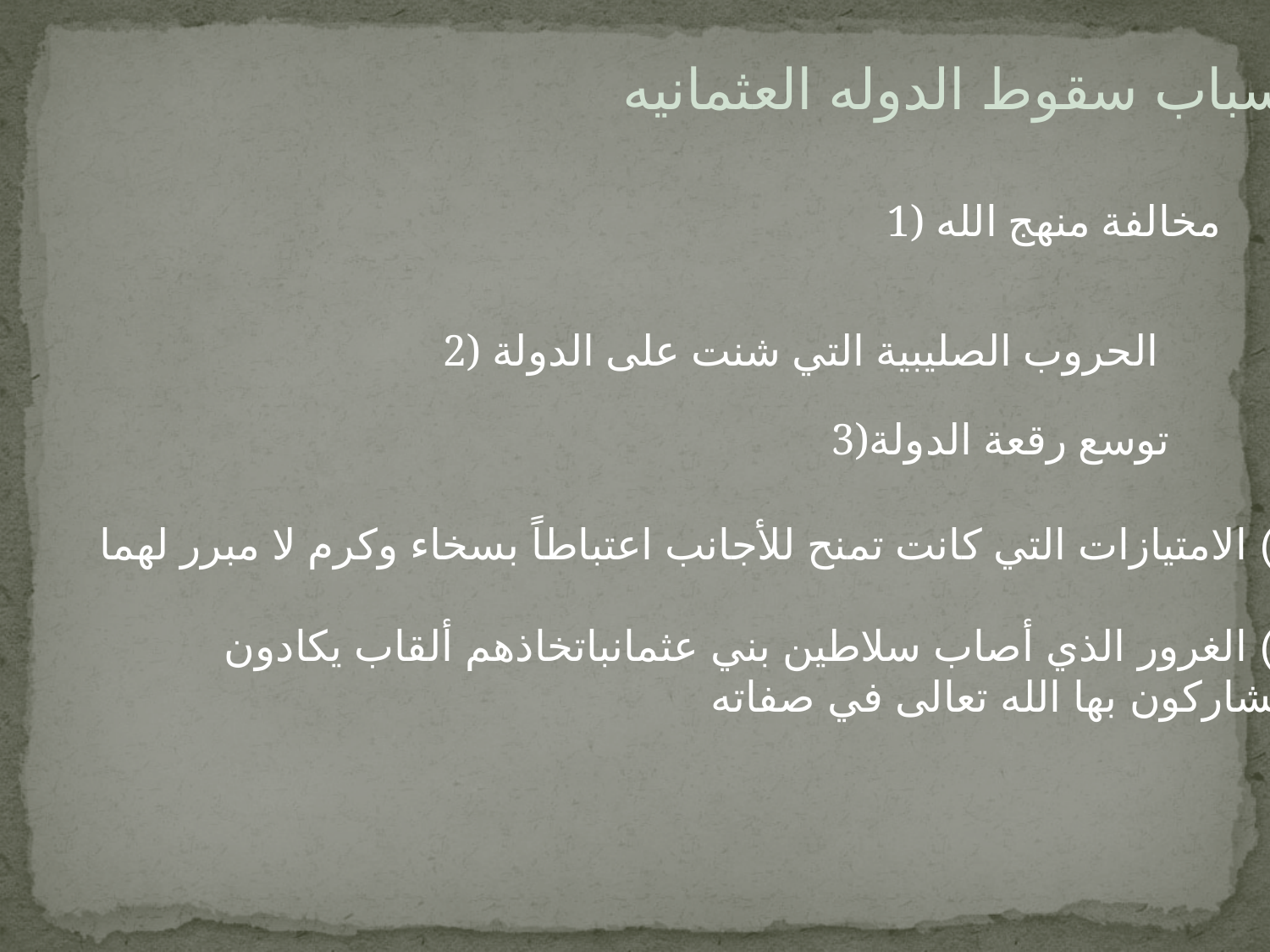

اسباب سقوط الدوله العثمانيه

 1) مخالفة منهج الله

2) الحروب الصليبية التي شنت على الدولة

3)توسع رقعة الدولة

4) الامتيازات التي كانت تمنح للأجانب اعتباطاً بسخاء وكرم لا مبرر لهما

5) الغرور الذي أصاب سلاطين بني عثمانباتخاذهم ألقاب يكادون
 يشاركون بها الله تعالى في صفاته